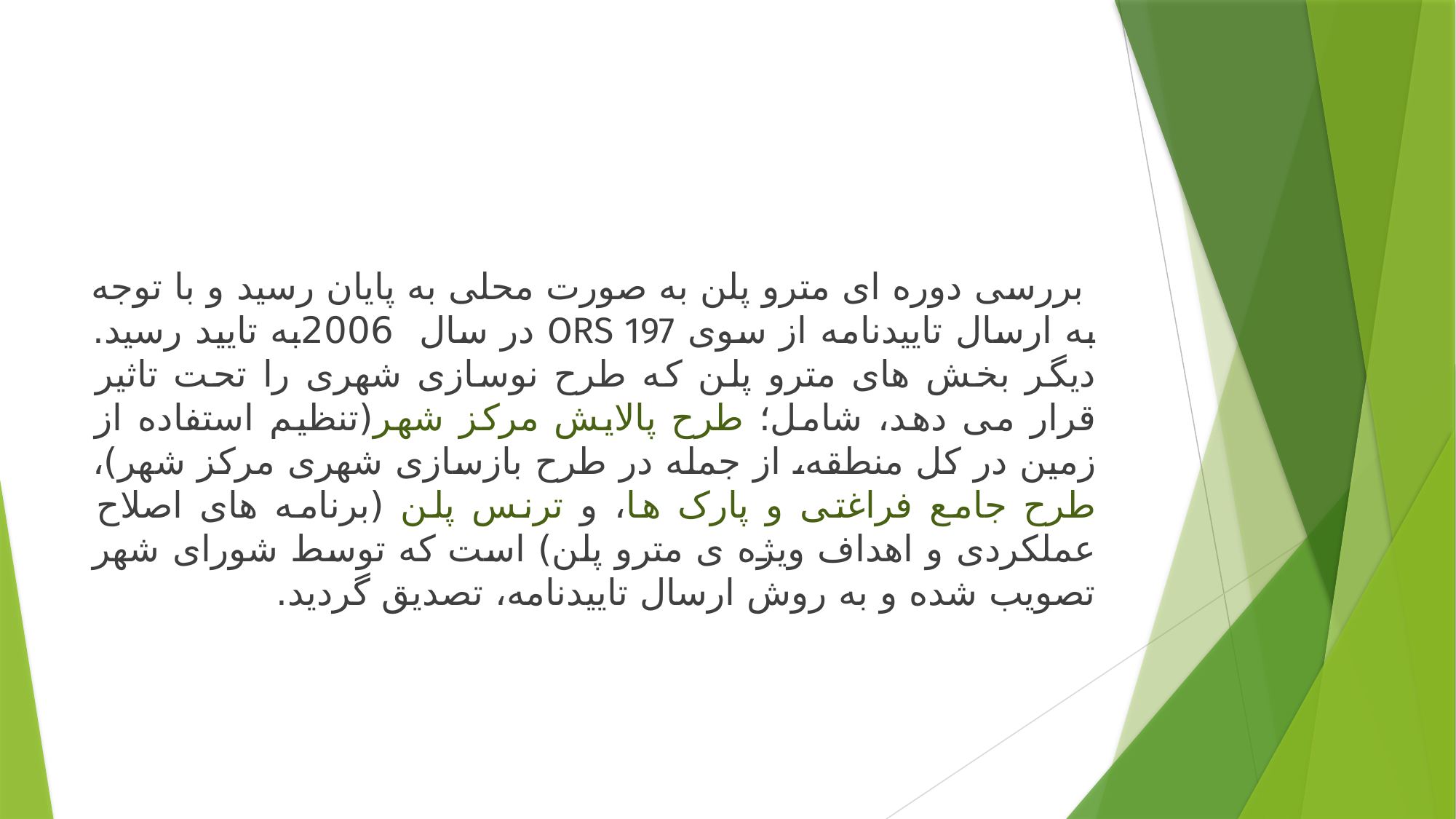

بررسی دوره ای مترو پلن به صورت محلی به پایان رسید و با توجه به ارسال تاییدنامه از سوی ORS 197 در سال  2006به تایید رسید. دیگر بخش های مترو پلن که طرح نوسازی شهری را تحت تاثیر قرار می دهد، شامل؛ طرح پالایش مرکز شهر(تنظیم استفاده از زمین در کل منطقه، از جمله در طرح بازسازی شهری مرکز شهر)، طرح جامع فراغتی و پارک ها، و ترنس پلن (برنامه های اصلاح عملکردی و اهداف ویژه ی مترو پلن) است که توسط شورای شهر تصویب شده و به روش ارسال تاییدنامه، تصدیق گردید.